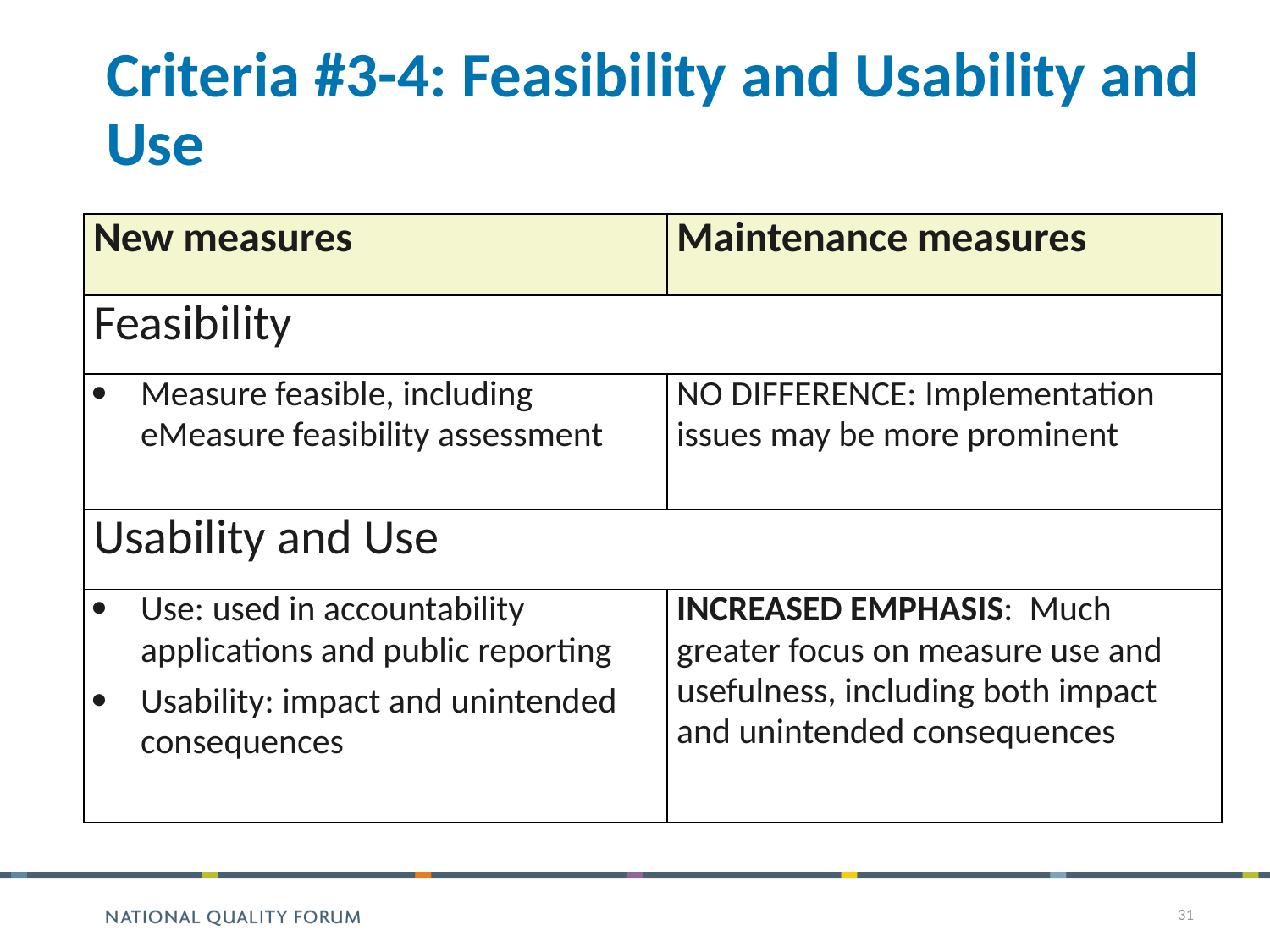

# Criteria #3-4: Feasibility and Usability and Use
| New measures | Maintenance measures |
| --- | --- |
| Feasibility |  |
| Measure feasible, including eMeasure feasibility assessment | NO DIFFERENCE: Implementation issues may be more prominent |
| Usability and Use |  |
| Use: used in accountability applications and public reporting Usability: impact and unintended consequences | INCREASED EMPHASIS: Much greater focus on measure use and usefulness, including both impact and unintended consequences |
31